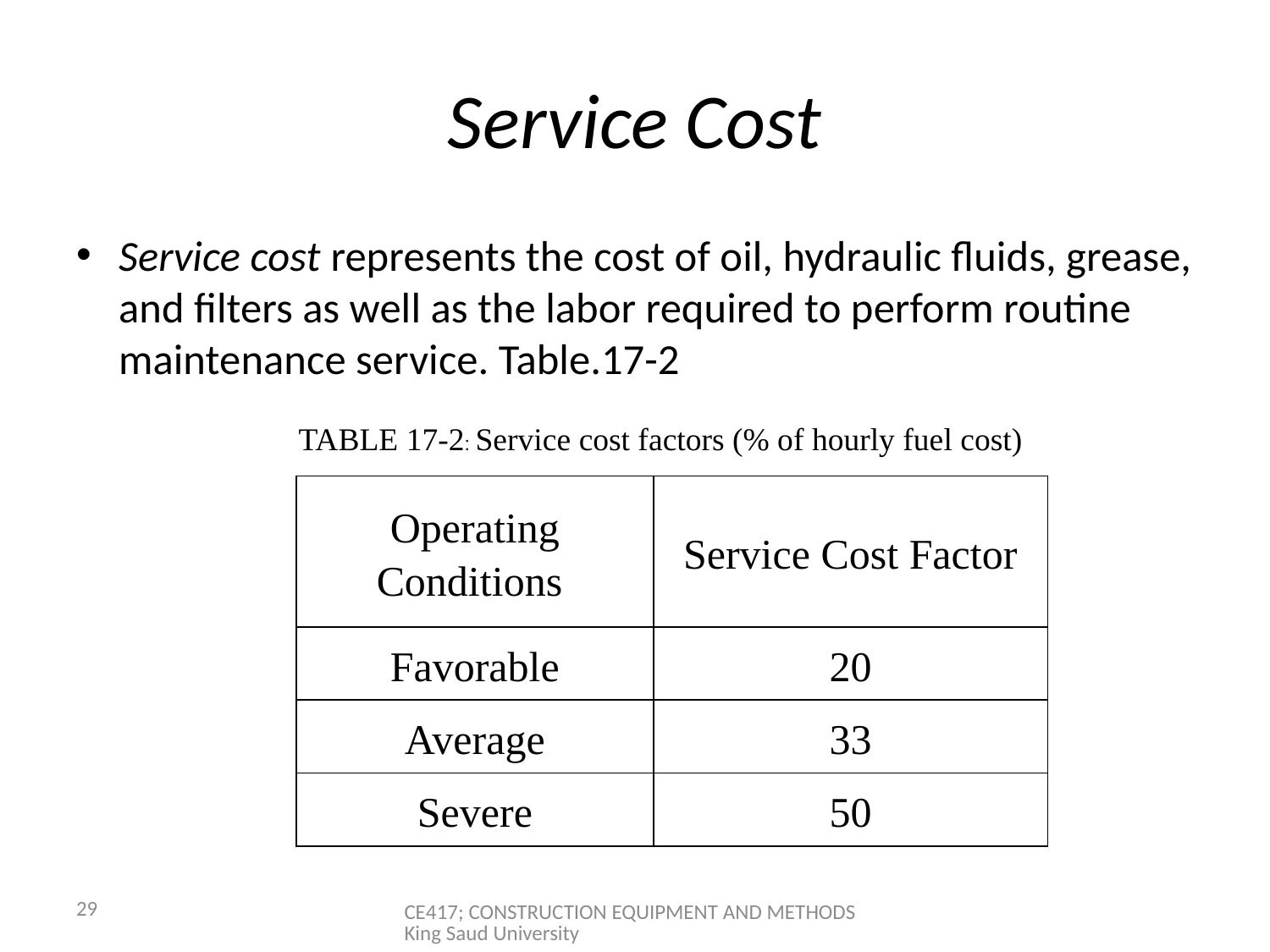

# Service Cost
Service cost represents the cost of oil, hydraulic fluids, grease, and filters as well as the labor required to perform routine maintenance service. Table.17-2

TABLE 17-2: Service cost factors (% of hourly fuel cost)
| Operating Conditions | Service Cost Factor |
| --- | --- |
| Favorable | 20 |
| Average | 33 |
| Severe | 50 |
29
CE417; CONSTRUCTION EQUIPMENT AND METHODS King Saud University